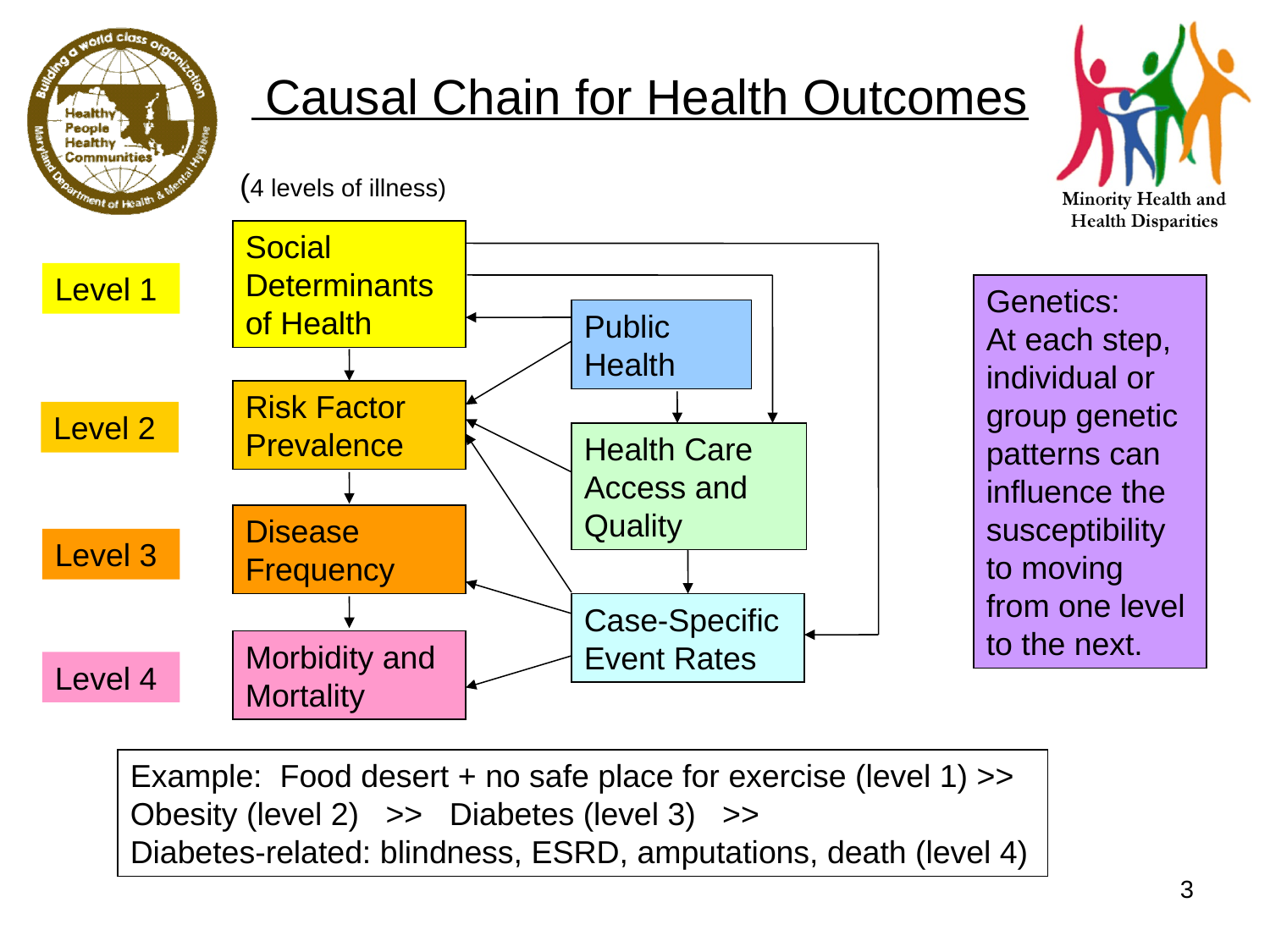

# Causal Chain for Health Outcomes
 (4 levels of illness)
Social Determinants of Health

Level 1

Genetics:
At each step, individual or group genetic patterns can influence the susceptibility to moving from one level to the next.
Public Health

Risk Factor Prevalence

Level 2

Health Care Access and Quality

Disease Frequency
Level 3

Case-Specific
Event Rates

Morbidity and  Mortality

Level 4

Example:  Food desert + no safe place for exercise (level 1) >>
Obesity (level 2)   >>   Diabetes (level 3)   >>
Diabetes-related: blindness, ESRD, amputations, death (level 4)
3